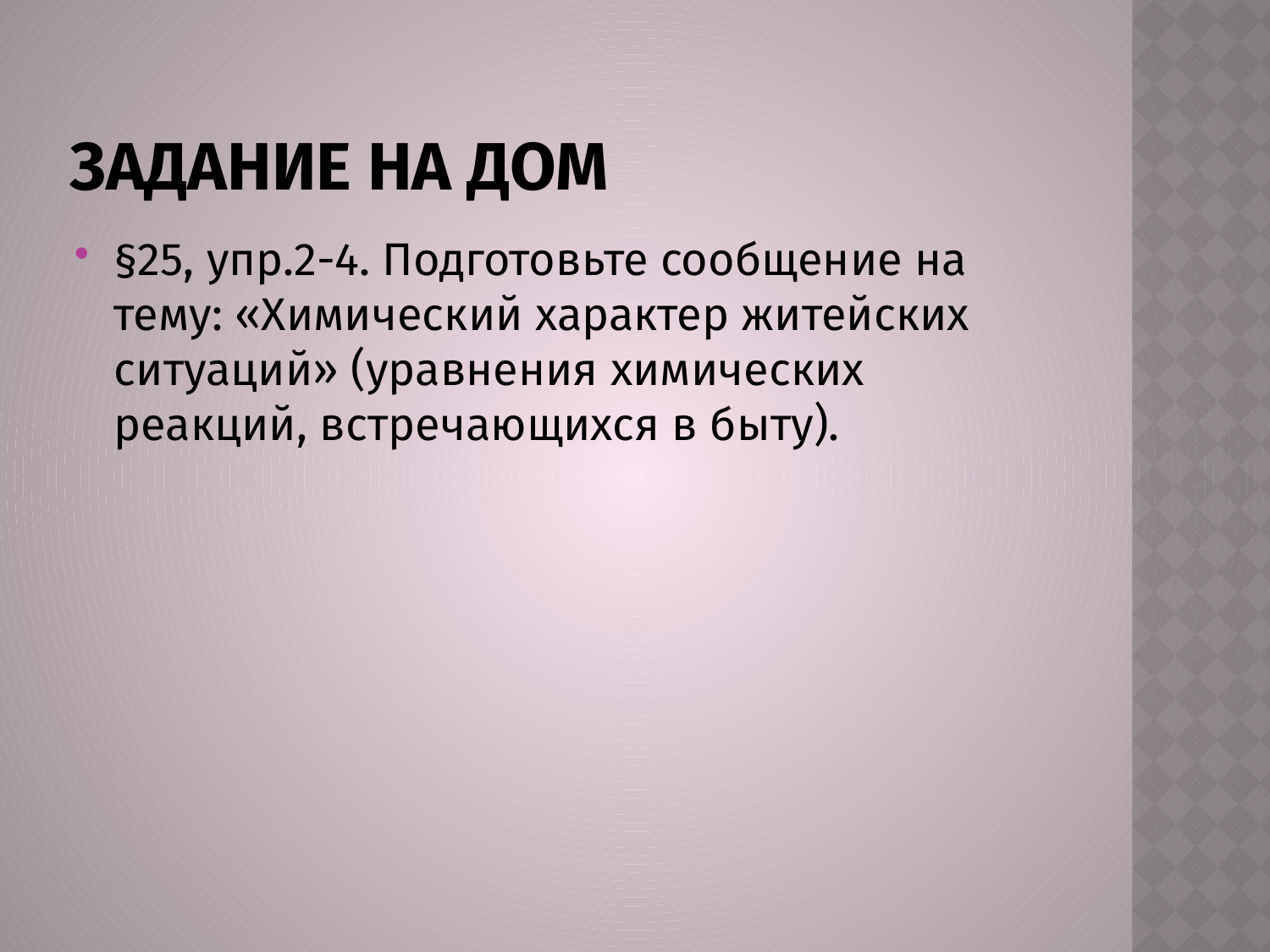

# Задание на дом
§25, упр.2-4. Подготовьте сообщение на тему: «Химический характер житейских ситуаций» (уравнения химических реакций, встречающихся в быту).